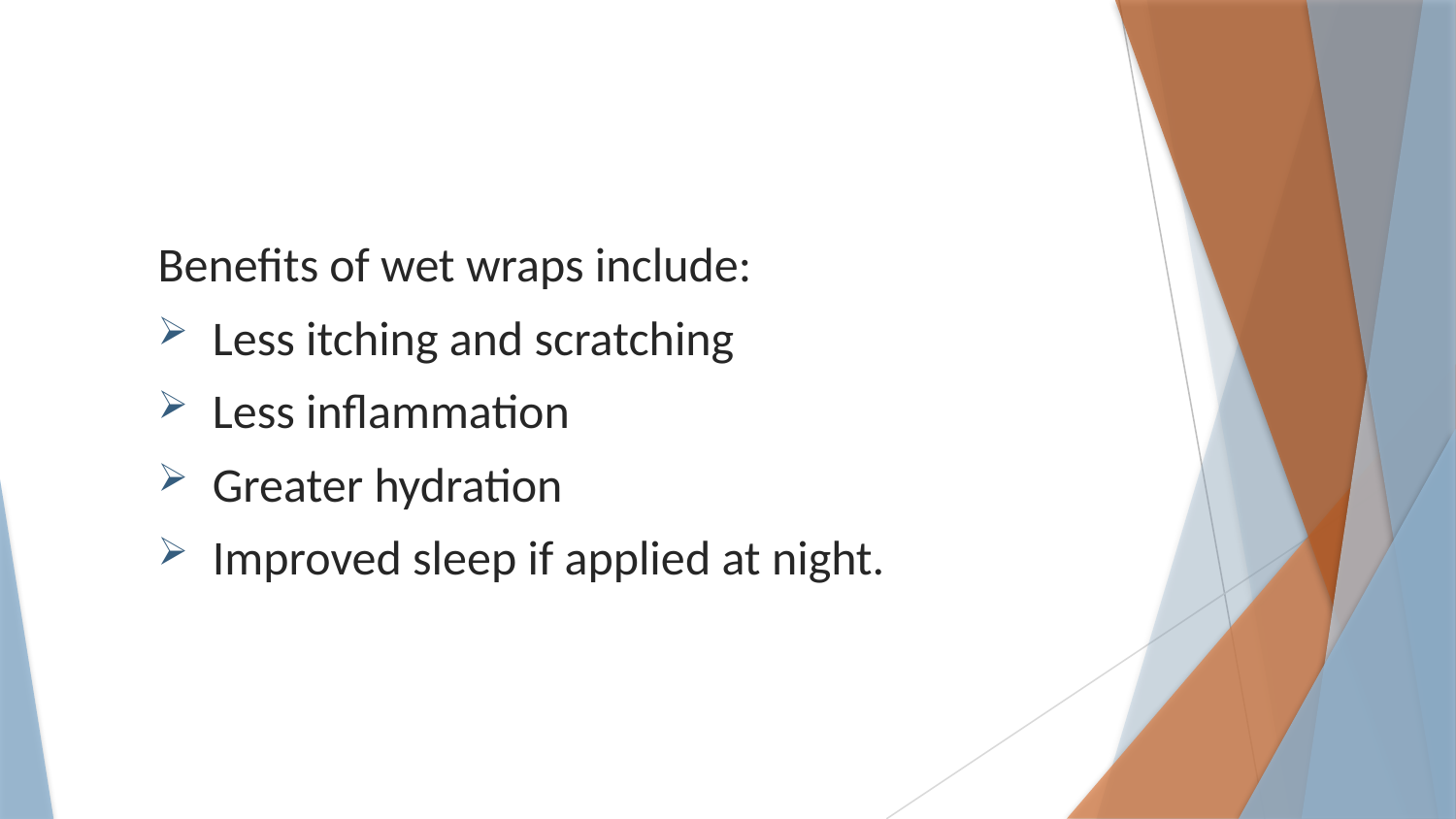

Benefits of wet wraps include:
Less itching and scratching
Less inflammation
Greater hydration
Improved sleep if applied at night.